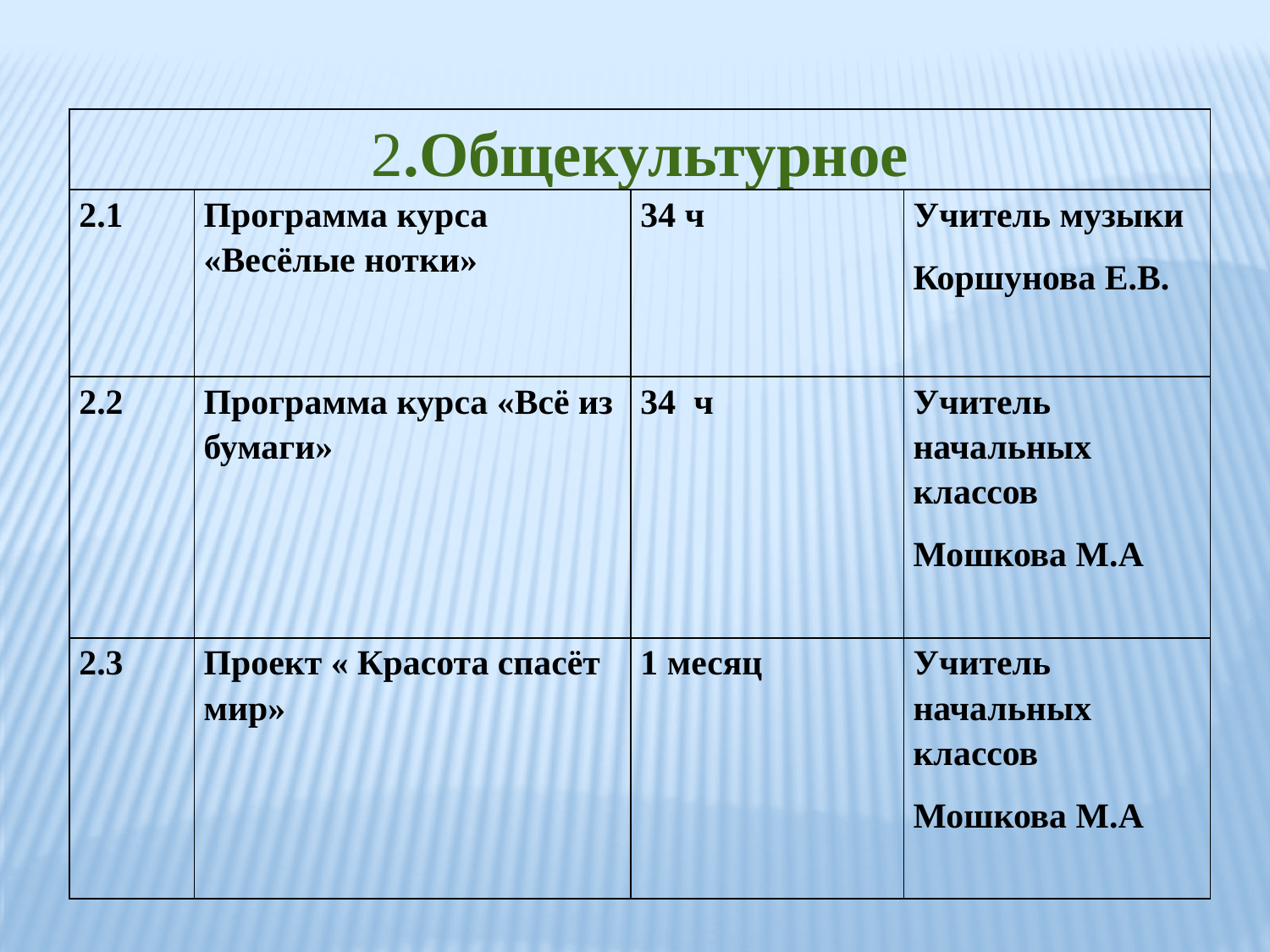

| 2.Общекультурное |  |  |  |
| --- | --- | --- | --- |
| 2.1 | Программа курса «Весёлые нотки» | 34 ч | Учитель музыки Коршунова Е.В. |
| 2.2 | Программа курса «Всё из бумаги» | 34 ч | Учитель начальных классов Мошкова М.А |
| 2.3 | Проект « Красота спасёт мир» | 1 месяц | Учитель начальных классов Мошкова М.А |